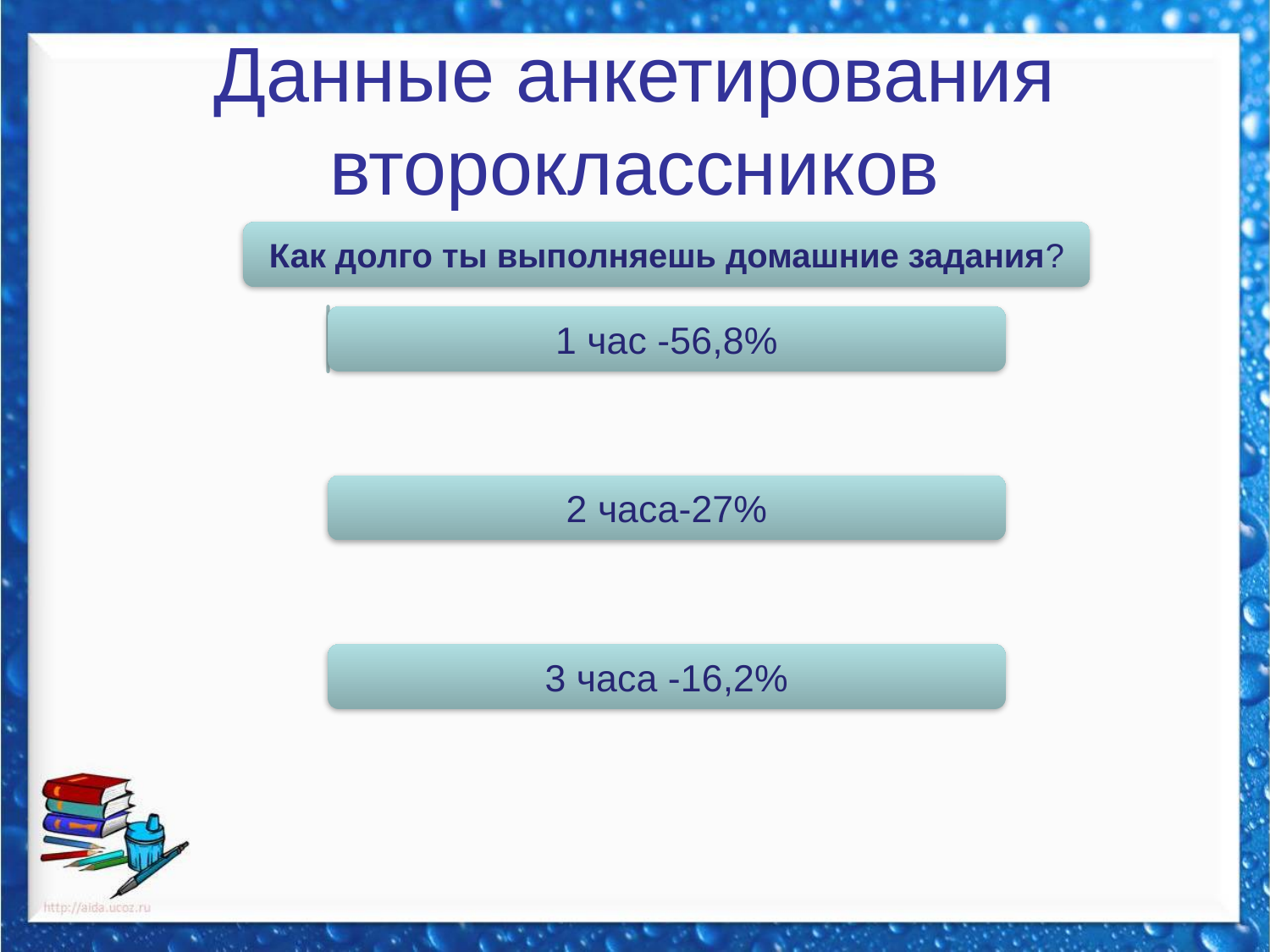

# Данные анкетирования второклассников
Как долго ты выполняешь домашние задания?
1 час -56,8%
2 часа-27%
3 часа -16,2%